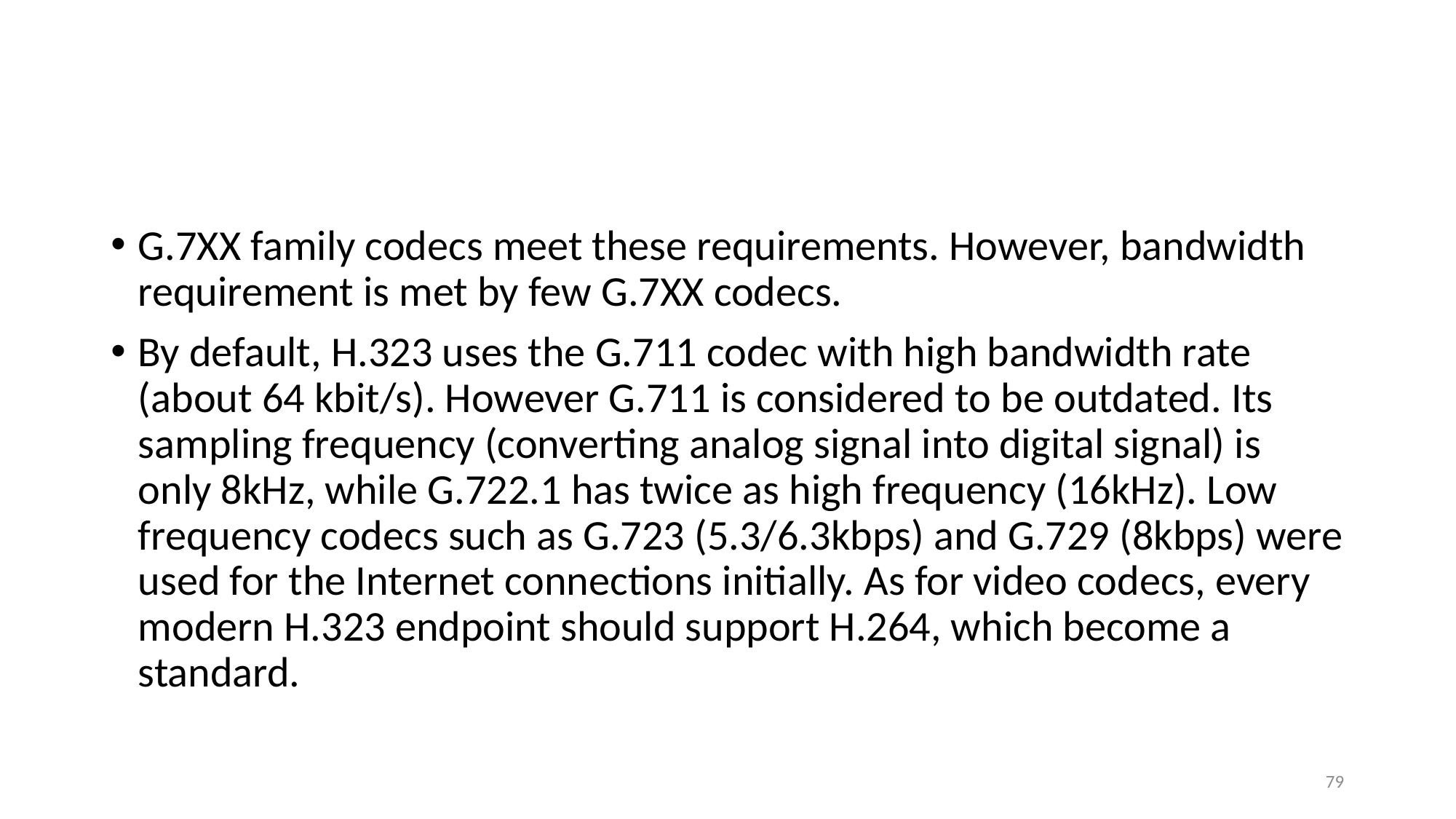

#
G.7XX family codecs meet these requirements. However, bandwidth requirement is met by few G.7XX codecs.
By default, H.323 uses the G.711 codec with high bandwidth rate (about 64 kbit/s). However G.711 is considered to be outdated. Its sampling frequency (converting analog signal into digital signal) is only 8kHz, while G.722.1 has twice as high frequency (16kHz). Low frequency codecs such as G.723 (5.3/6.3kbps) and G.729 (8kbps) were used for the Internet connections initially. As for video codecs, every modern H.323 endpoint should support H.264, which become a standard.
79